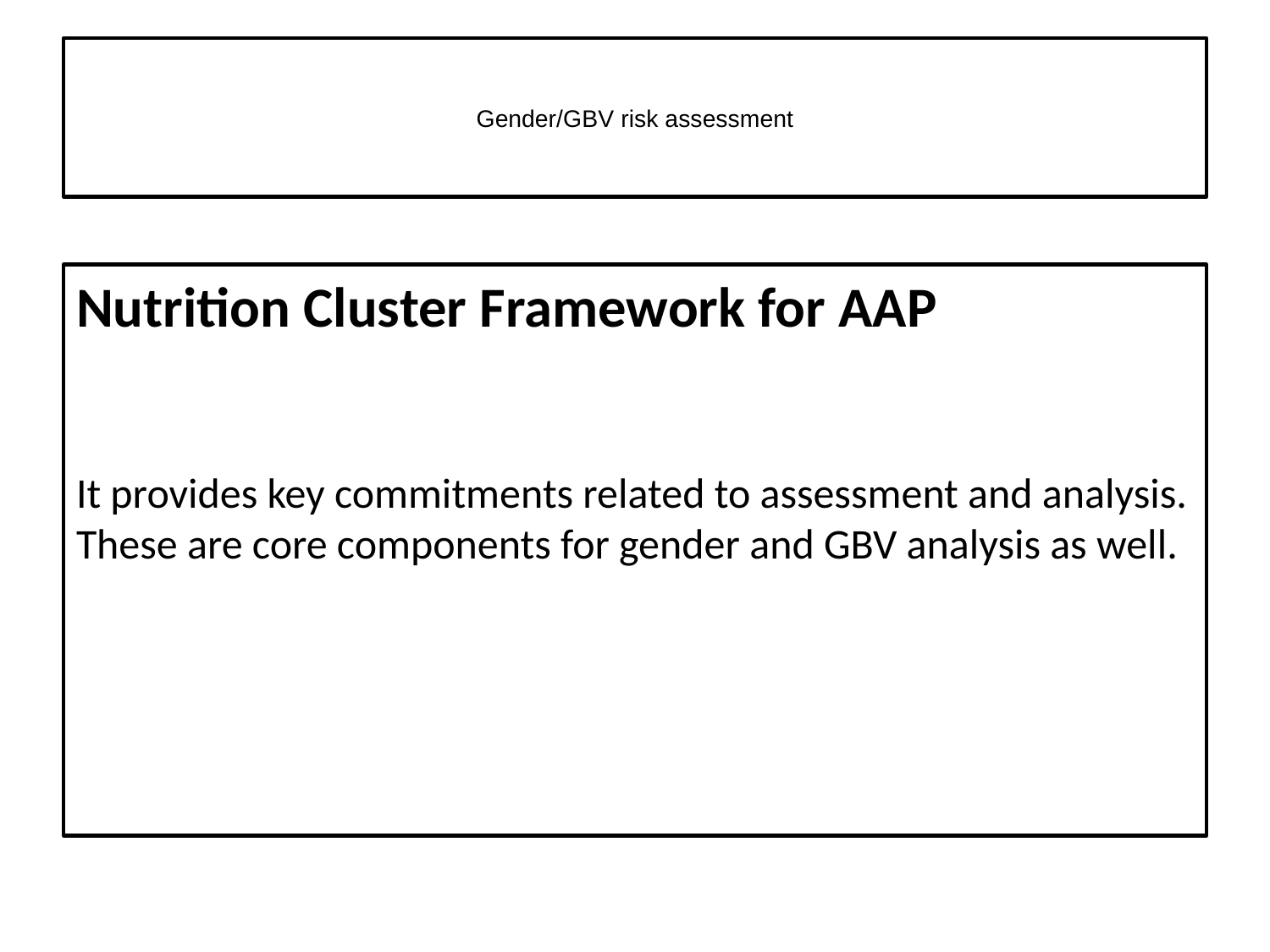

# Gender/GBV risk assessment
Nutrition Cluster Framework for AAP

It provides key commitments related to assessment and analysis. These are core components for gender and GBV analysis as well.